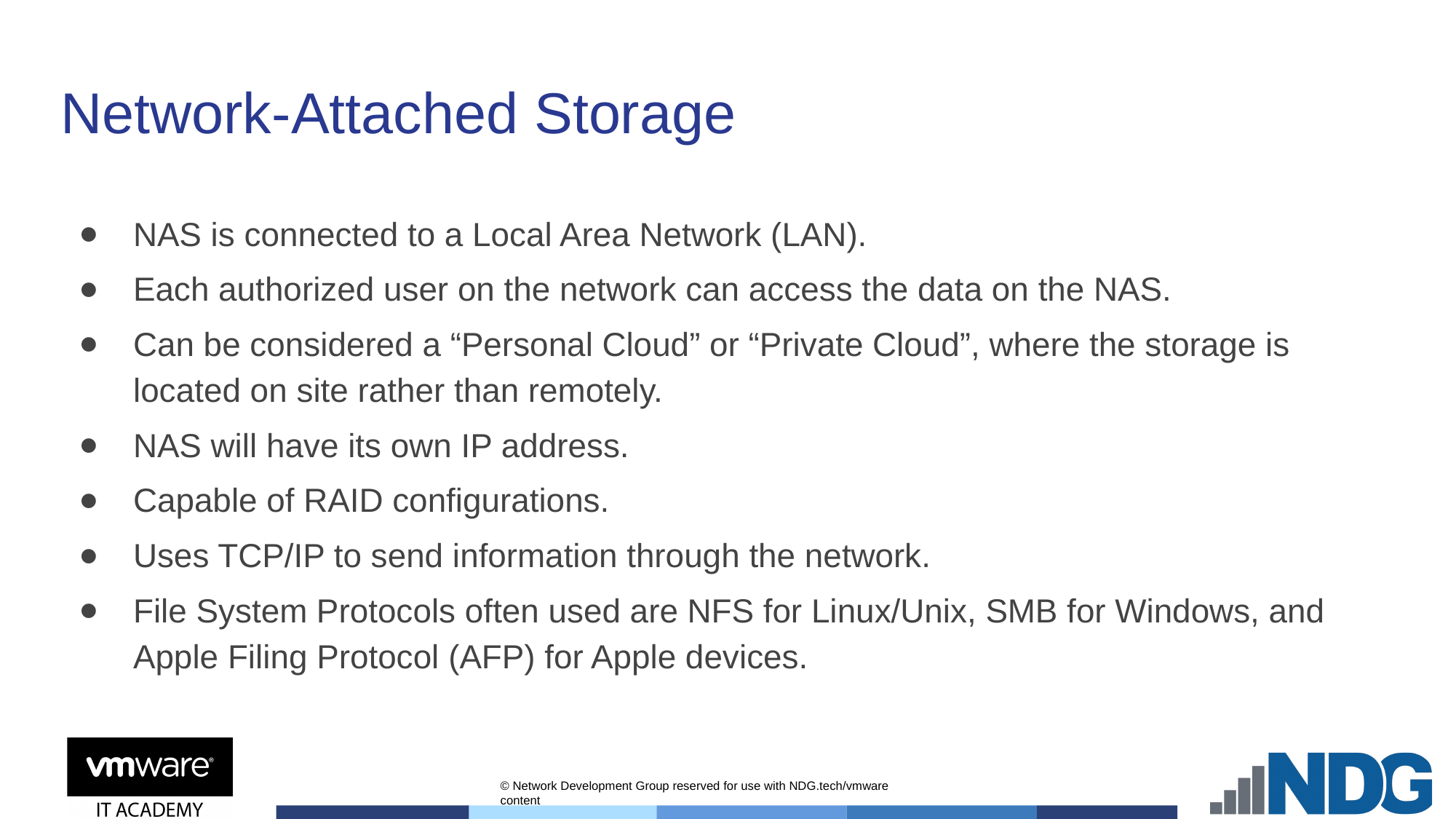

# Network-Attached Storage
NAS is connected to a Local Area Network (LAN).
Each authorized user on the network can access the data on the NAS.
Can be considered a “Personal Cloud” or “Private Cloud”, where the storage is located on site rather than remotely.
NAS will have its own IP address.
Capable of RAID configurations.
Uses TCP/IP to send information through the network.
File System Protocols often used are NFS for Linux/Unix, SMB for Windows, and Apple Filing Protocol (AFP) for Apple devices.